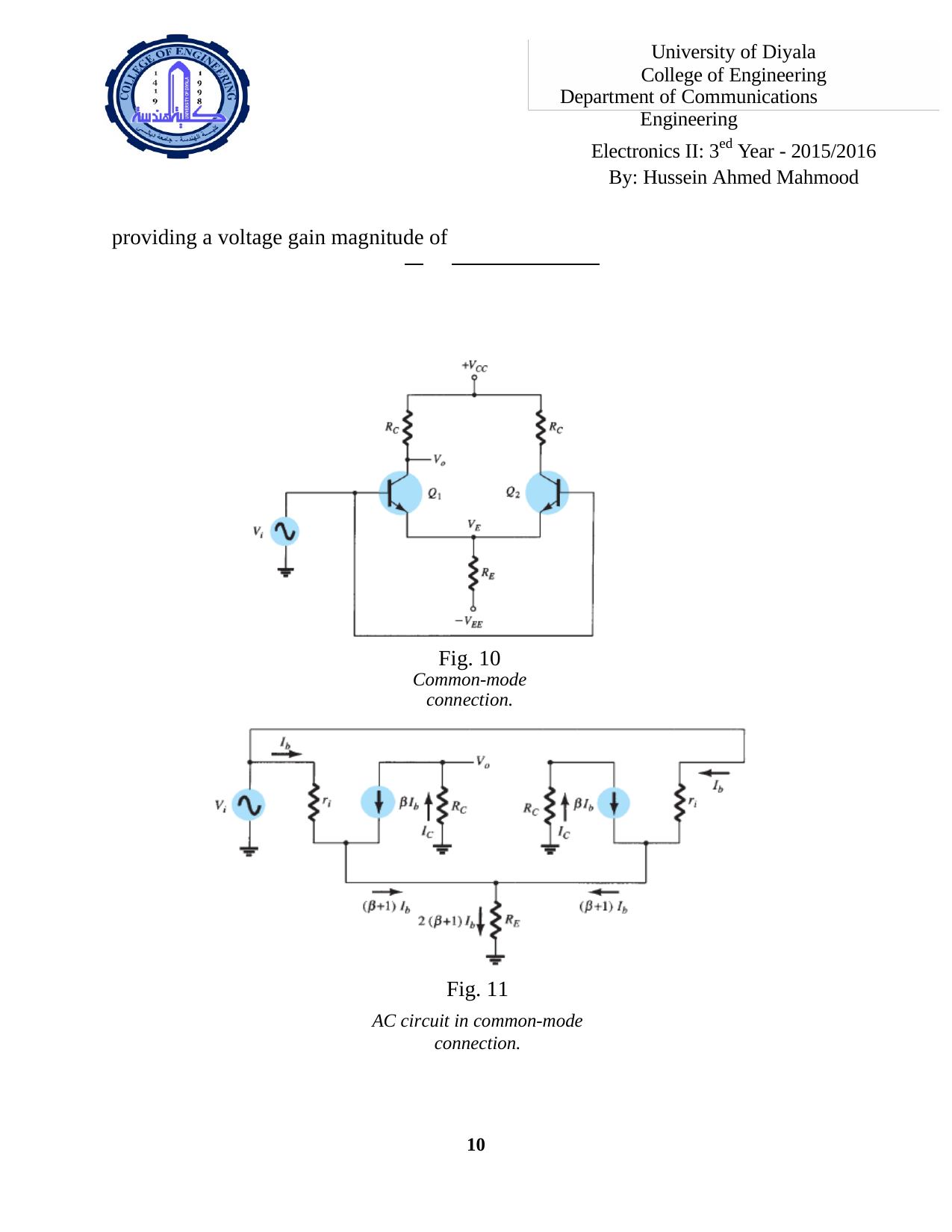

University of Diyala College of Engineering
Department of Communications Engineering
Electronics II: 3ed Year - 2015/2016 By: Hussein Ahmed Mahmood

providing a voltage gain magnitude of

Fig. 10
Common-mode connection.

Fig. 11

AC circuit in common-mode connection.

10